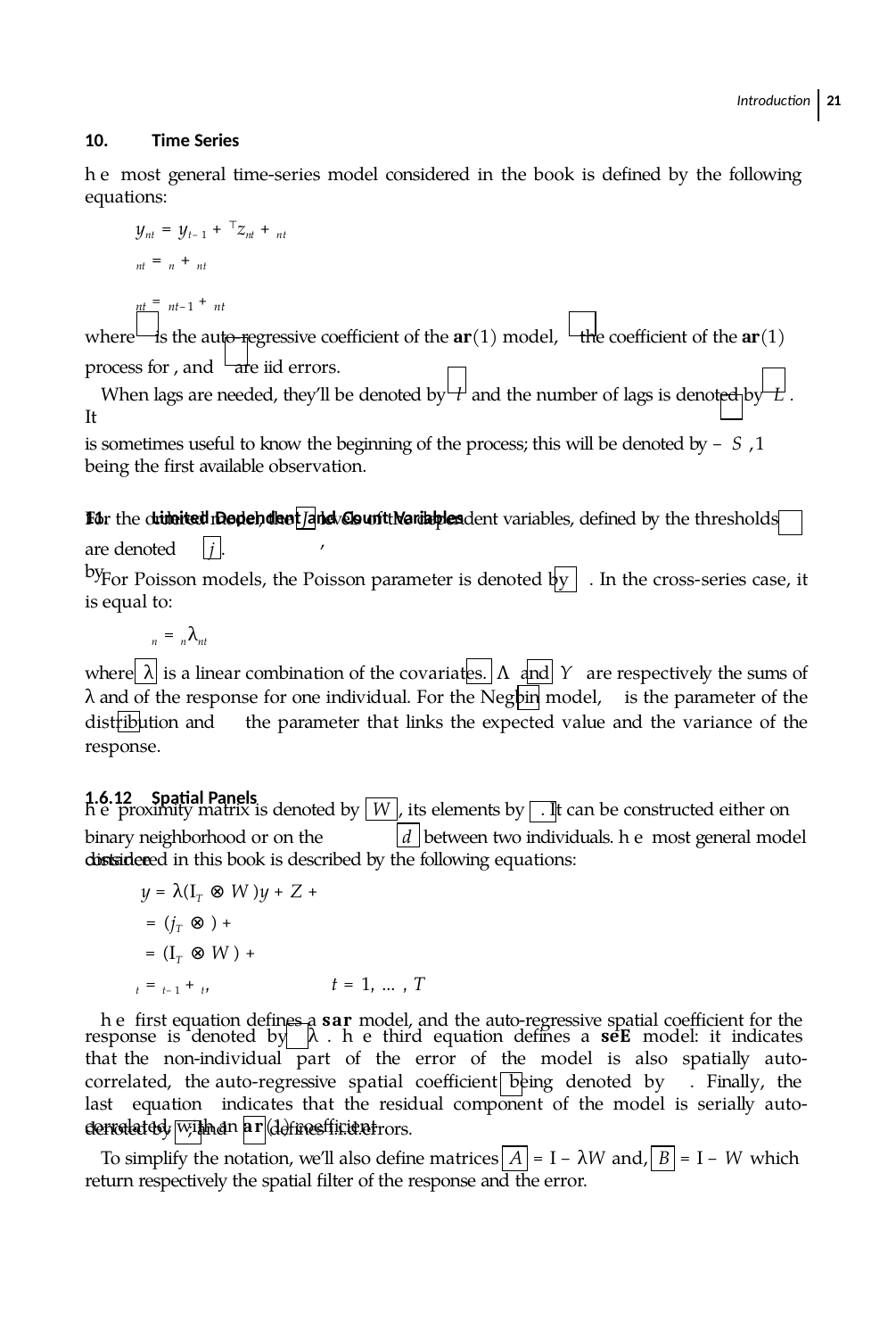

Introduction  21

Time Series
he most general time-series model considered in the book is deﬁned by the following equations:
ynt = yt–1 + ⊤znt + nt
nt = n + nt
nt = nt–1 + nt
where  is the auto-regressive coeﬃcient of the ar(1) model,  the coeﬃcient of the ar(1) process for , and  are iid errors.
When lags are needed, they’ll be denoted by l and the number of lags is denoted by L . It
is sometimes useful to know the beginning of the process; this will be denoted by – S ,1 being the ﬁrst available observation.

Limited Dependent and Count Variables

levels of the dependent variables, deﬁned by the thresholds	,
For the ordered model, the
J

are denoted by
.
j
For Poisson models, the Poisson parameter is denoted by    . In the cross-series case, it is equal to:
n = nλnt
where  λ  is a linear combination of the covariates.  Λ  and  Y   are respectively the sums of λ and of the response for one individual. For the Negbin model,    is the parameter of the distribution and    the parameter that links the expected value and the variance of the response.

1.6.12  Spatial Panels

, its elements by  . It can be constructed either on
he proximity matrix is denoted by
W

binary neighborhood or on the distance
between two individuals. he most general model
d
considered in this book is described by the following equations:
y = λ(IT ⊗ W )y + Z +
 = (jT ⊗ ) +
 = (IT ⊗ W ) +
t = t–1 + t,	t = 1, … , T
he ﬁrst equation deﬁnes a sar model, and the auto-regressive spatial coeﬃcient for the
response  is  denoted  by    λ  .  he  third  equation  deﬁnes  a  sem  model:  it  indicates  that the  non-individual  part  of  the  error  of  the  model  is  also  spatially  auto-correlated,  the auto-regressive  spatial  coeﬃcient  being  denoted  by    .  Finally,  the  last  equation  indicates that the residual component of the model is serially auto-correlated, with an ar(1) coeﬃcient

denoted by  ; and
deﬁnes i.i.d.errors.

To simplify the notation, we’ll also deﬁne matrices A = I – λW and, B = I – W which return respectively the spatial ﬁlter of the response and the error.